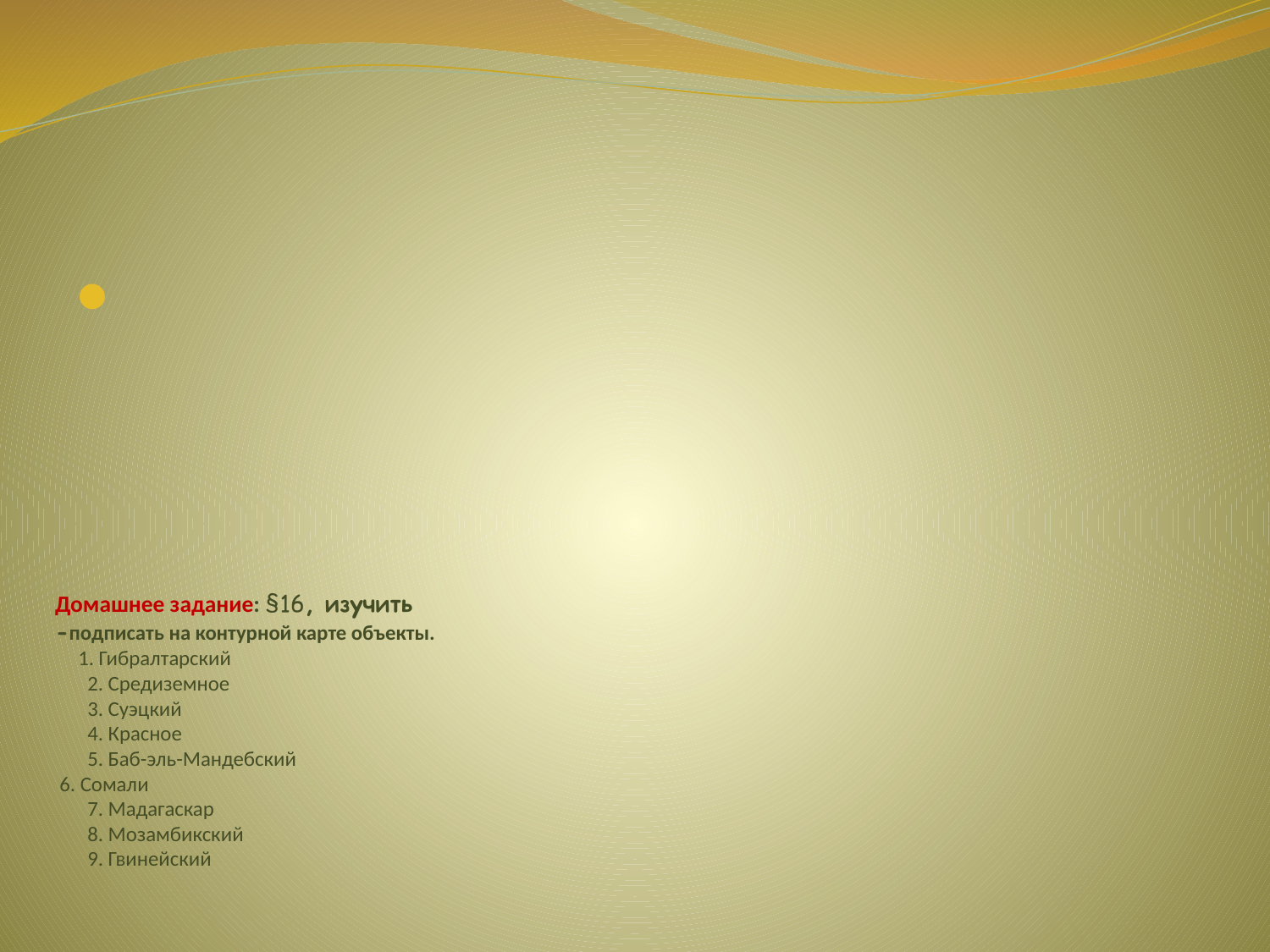

# Домашнее задание: §16, изучить -подписать на контурной карте объекты. 1. Гибралтарский 2. Средиземное 3. Суэцкий 4. Красное 5. Баб-эль-Мандебский 6. Сомали 7. Мадагаскар 8. Мозамбикский 9. Гвинейский